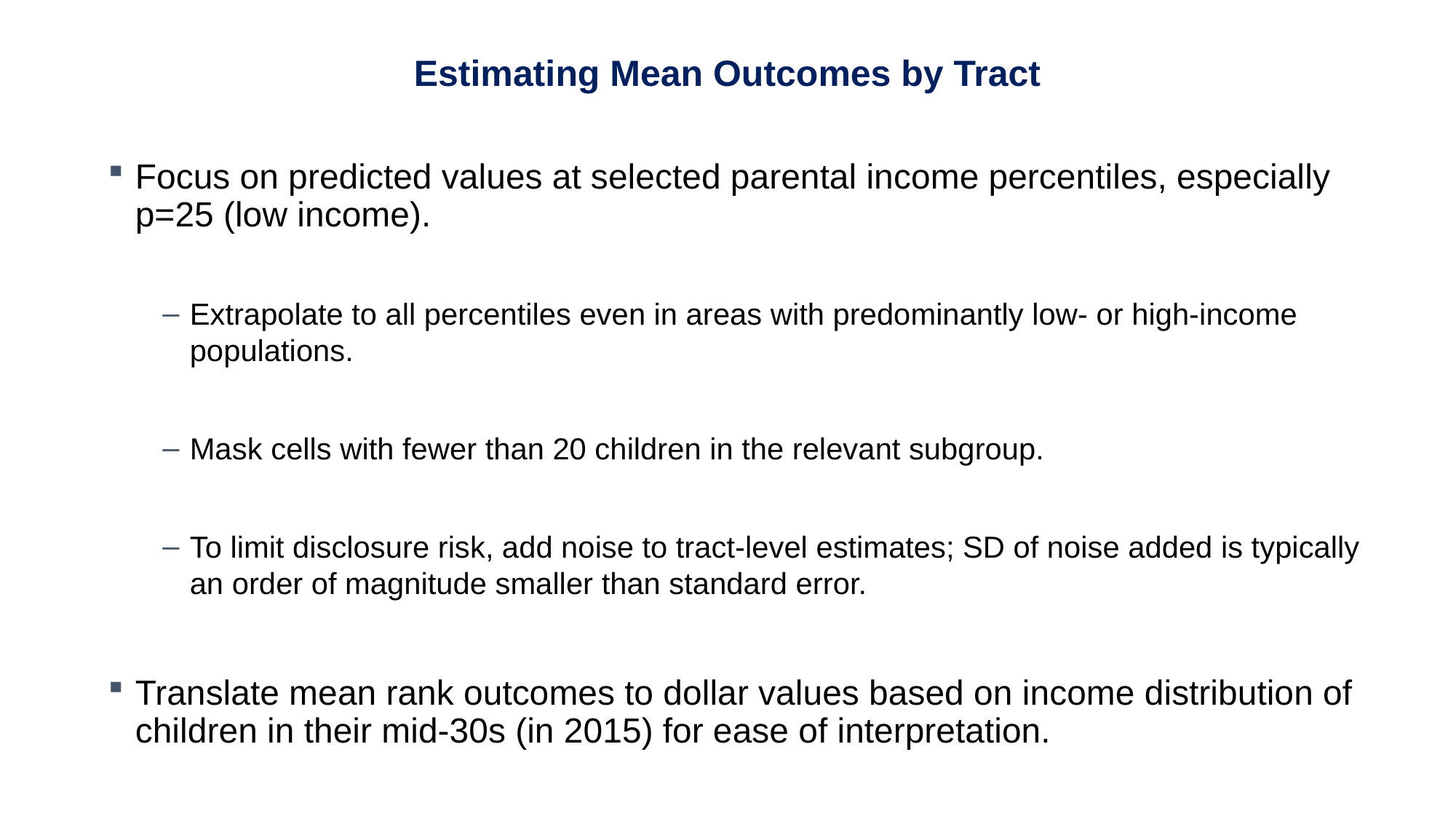

Estimating Mean Outcomes by Tract
Focus on predicted values at selected parental income percentiles, especially p=25 (low income).

Extrapolate to all percentiles even in areas with predominantly low- or high-income populations.

Mask cells with fewer than 20 children in the relevant subgroup.

To limit disclosure risk, add noise to tract-level estimates; SD of noise added is typically an order of magnitude smaller than standard error.

Translate mean rank outcomes to dollar values based on income distribution of children in their mid-30s (in 2015) for ease of interpretation.